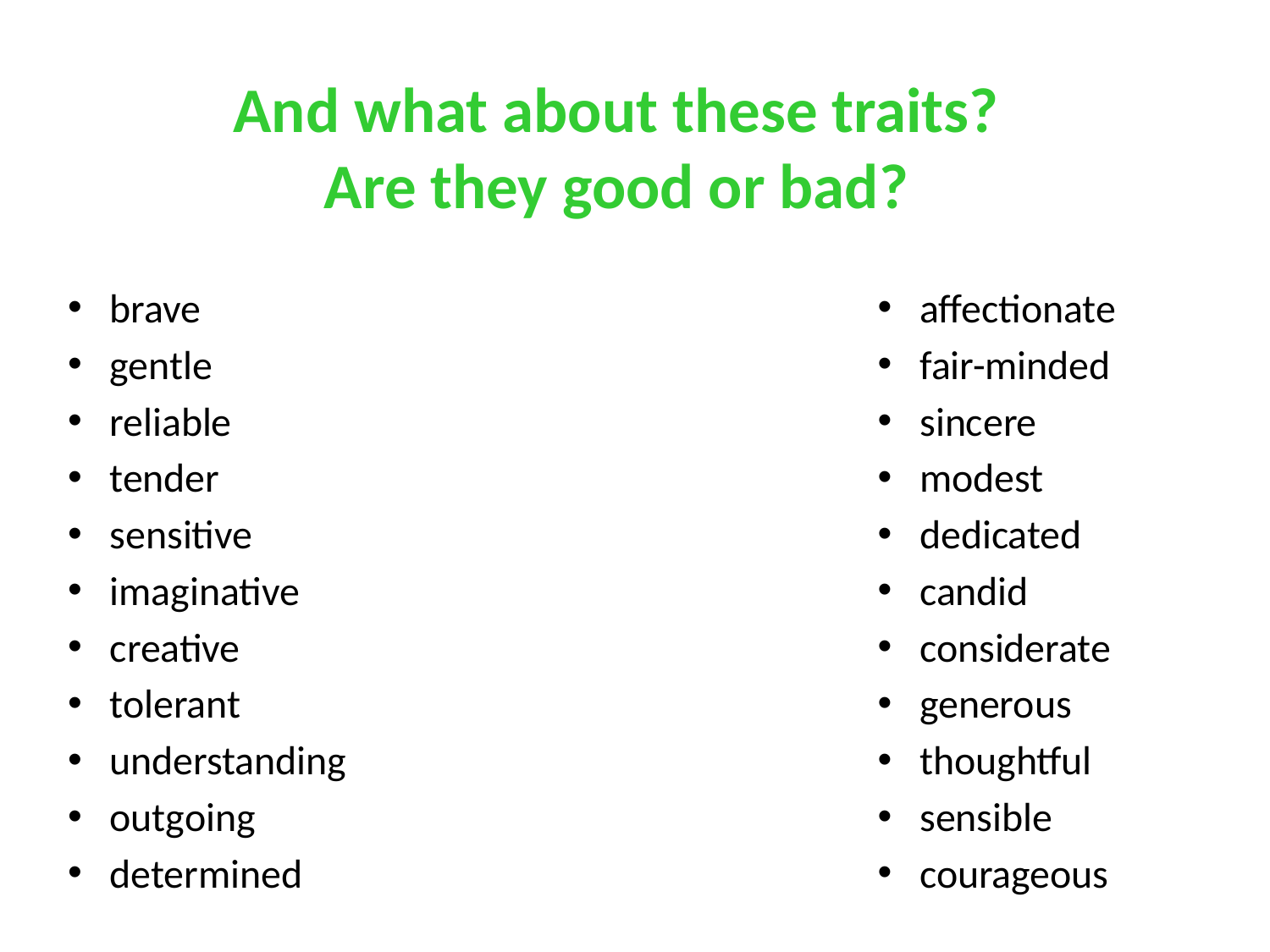

# And what about these traits? Are they good or bad?
brave
gentle
reliable
tender
sensitive
imaginative
creative
tolerant
understanding
outgoing
determined
affectionate
fair-minded
sincere
modest
dedicated
candid
considerate
generous
thoughtful
sensible
courageous